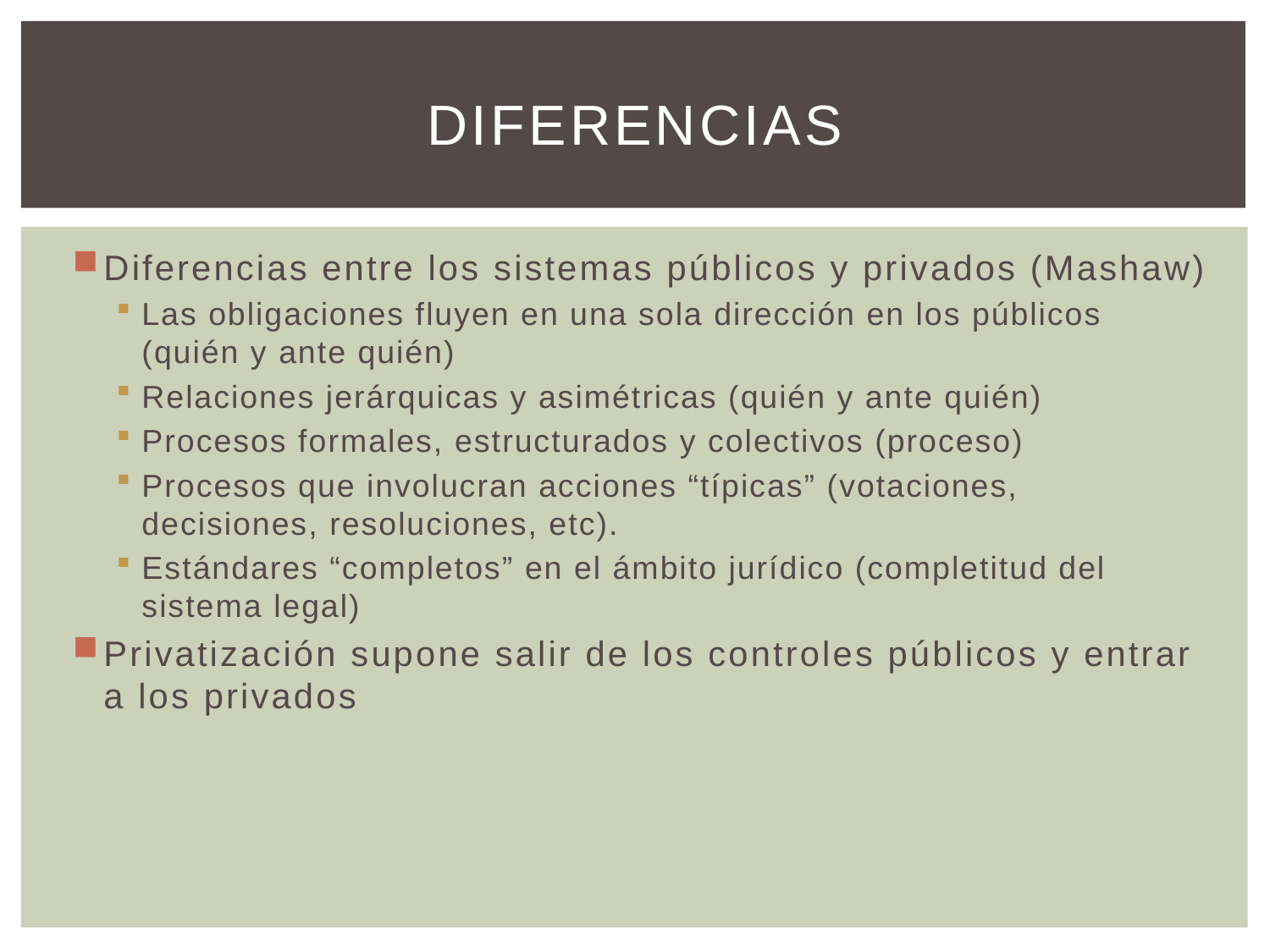

# Diferencias
Diferencias entre los sistemas públicos y privados (Mashaw)
Las obligaciones fluyen en una sola dirección en los públicos (quién y ante quién)
Relaciones jerárquicas y asimétricas (quién y ante quién)
Procesos formales, estructurados y colectivos (proceso)
Procesos que involucran acciones “típicas” (votaciones, decisiones, resoluciones, etc).
Estándares “completos” en el ámbito jurídico (completitud del sistema legal)
Privatización supone salir de los controles públicos y entrar a los privados